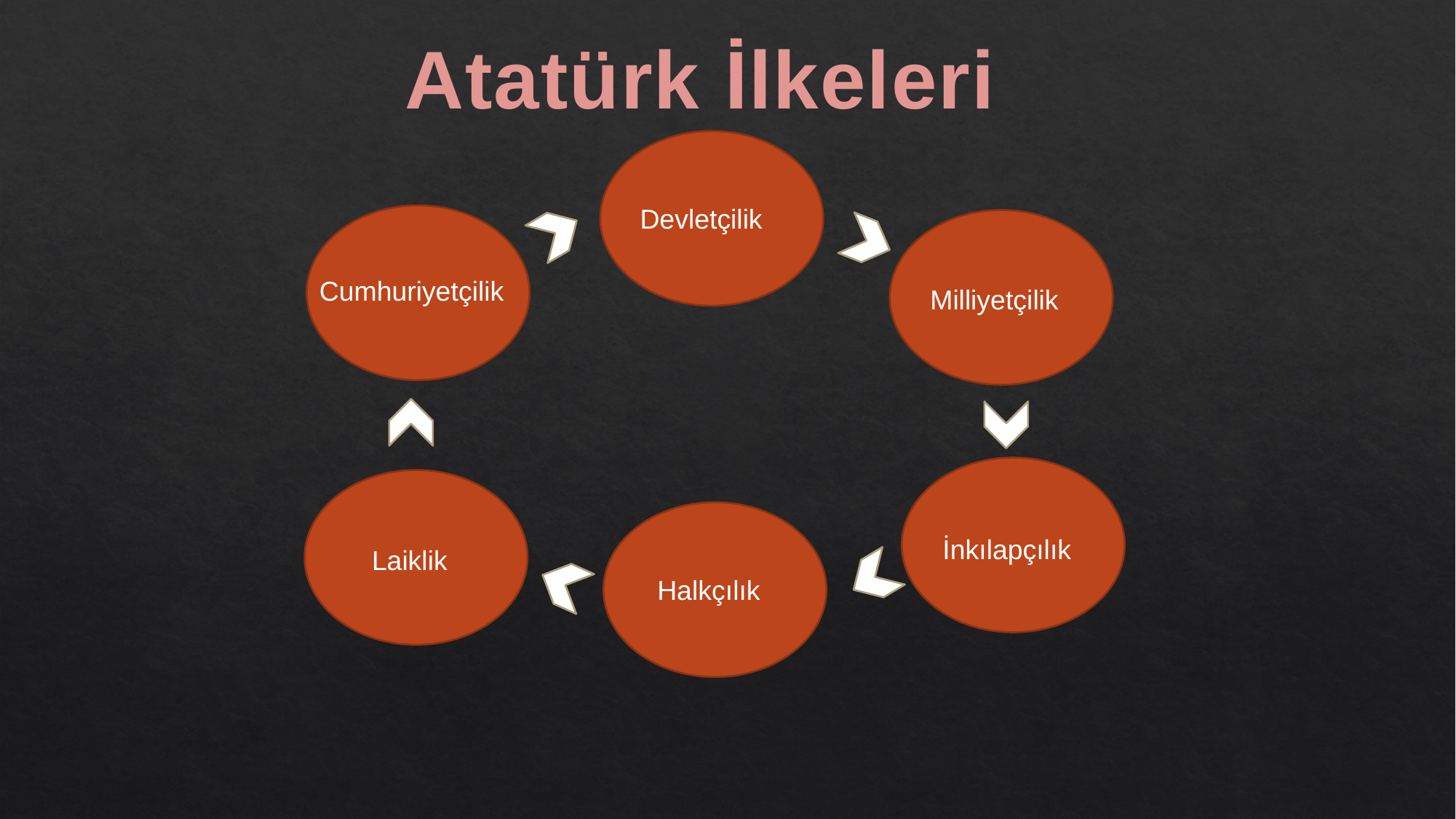

Atatürk İlkeleri

Devletçilik

Cumhuriyetçilik
Milliyetçilik

İnkılapçılık
Laiklik

Halkçılık